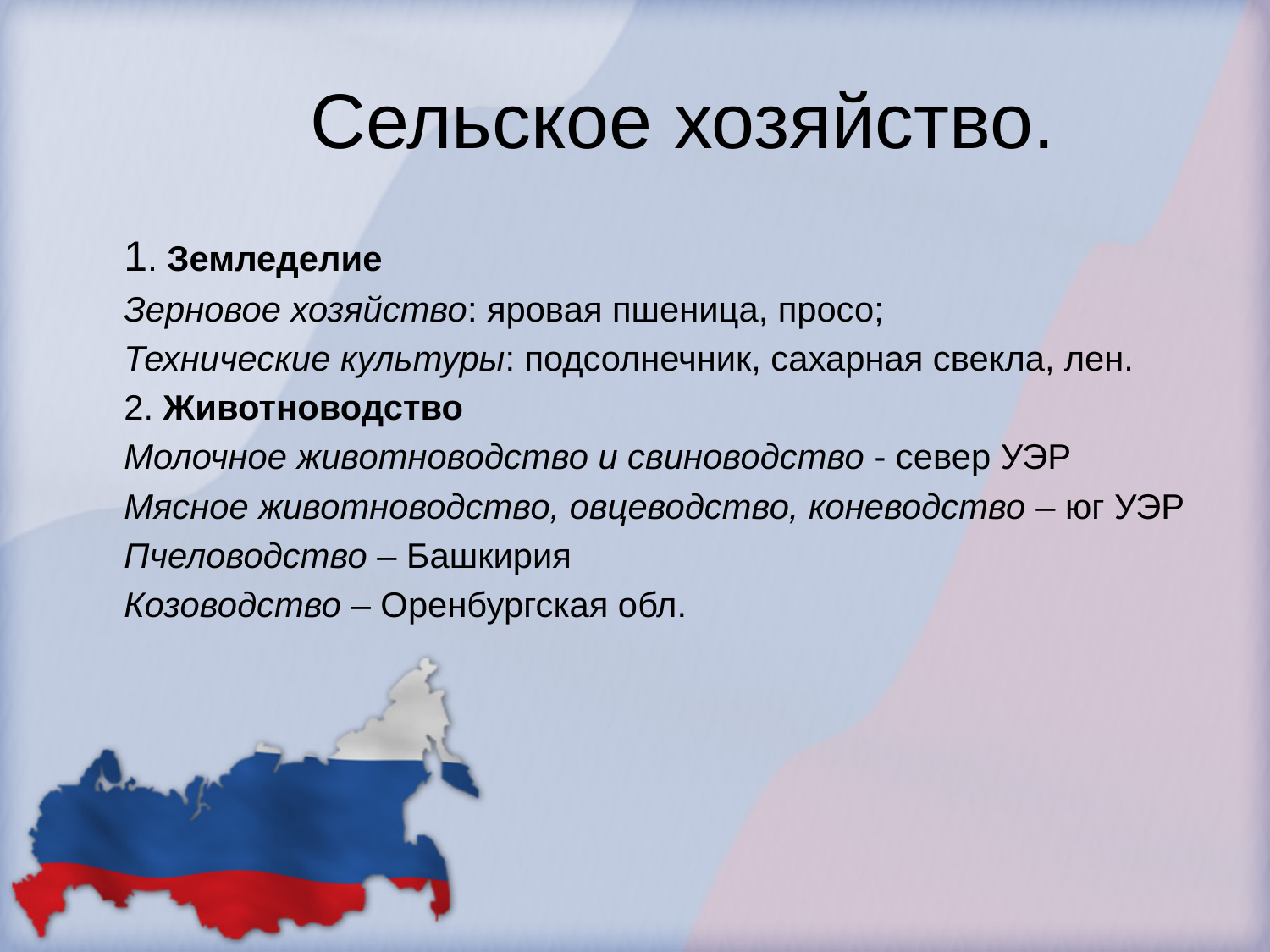

# Сельское хозяйство.
1. Земледелие
Зерновое хозяйство: яровая пшеница, просо;
Технические культуры: подсолнечник, сахарная свекла, лен.
2. Животноводство
Молочное животноводство и свиноводство - север УЭР
Мясное животноводство, овцеводство, коневодство – юг УЭР
Пчеловодство – Башкирия
Козоводство – Оренбургская обл.